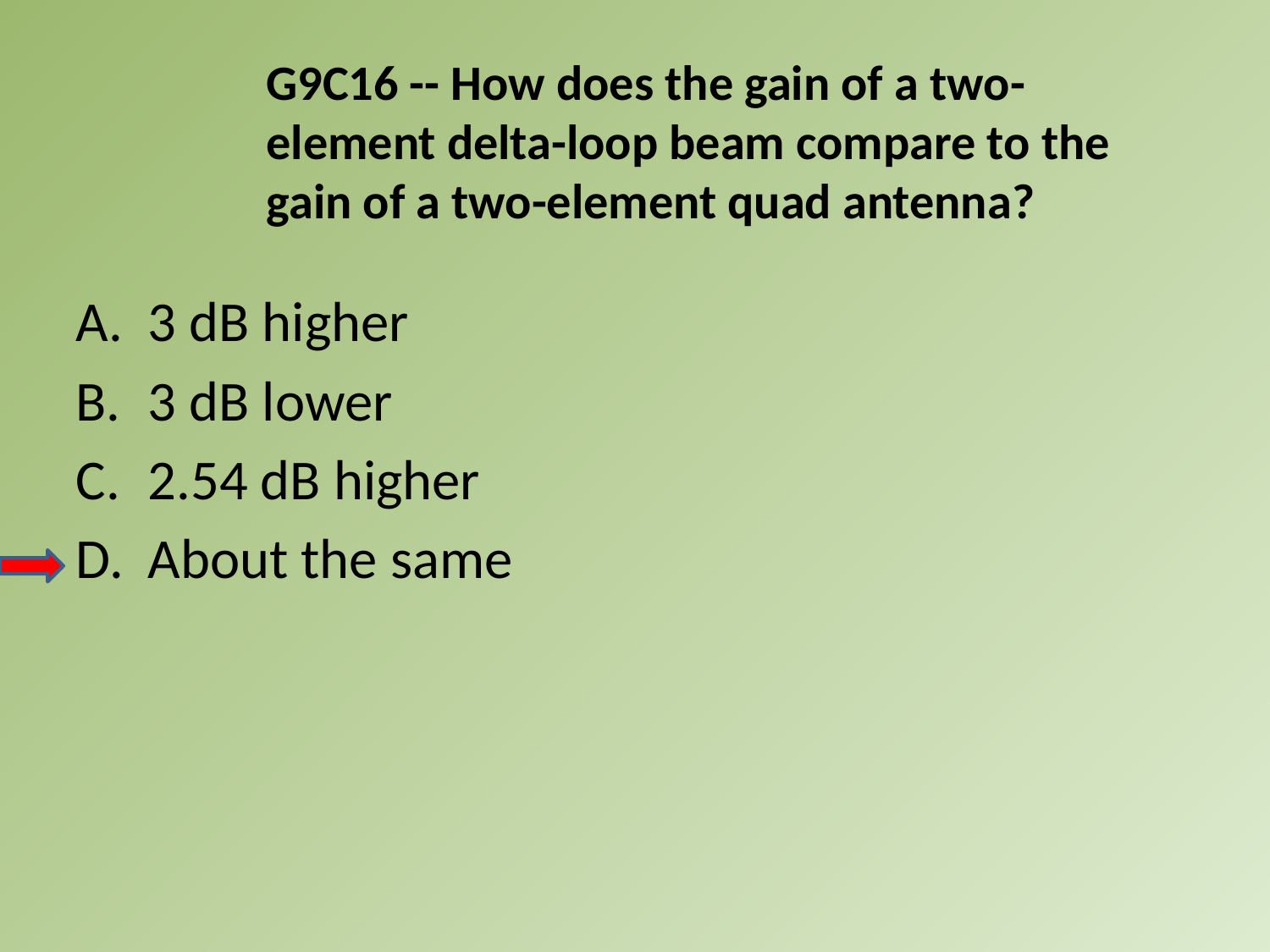

G9C16 -- How does the gain of a two-element delta-loop beam compare to the gain of a two-element quad antenna?
A.	3 dB higher
B.	3 dB lower
C.	2.54 dB higher
D.	About the same